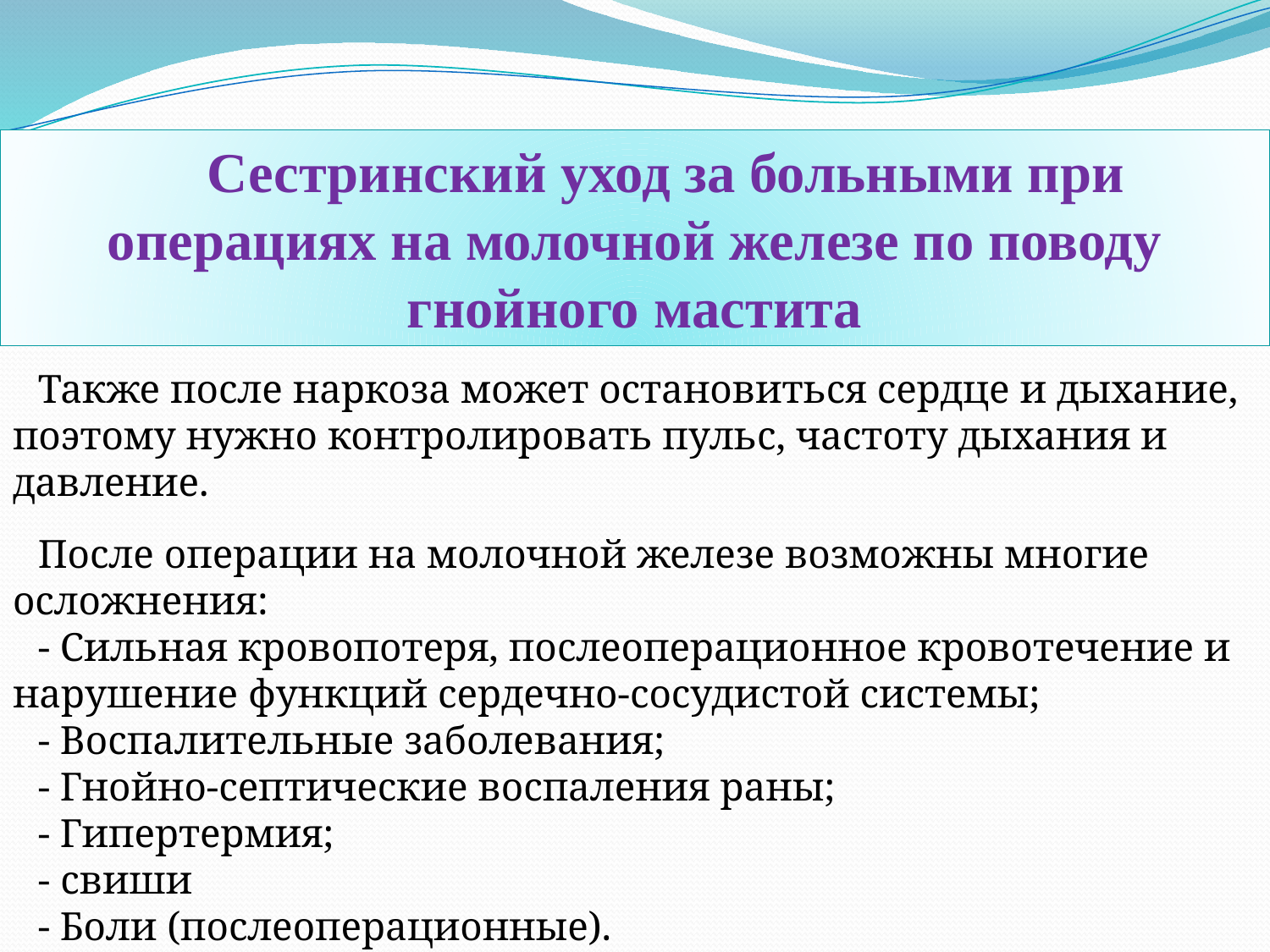

Сестринский уход за больными при операциях на молочной железе по поводу гнойного мастита
Также после наркоза может остановиться сердце и дыхание, поэтому нужно контролировать пульс, частоту дыхания и давление.

После операции на молочной железе возможны многие осложнения:
- Сильная кровопотеря, послеоперационное кровотечение и нарушение функций сердечно-сосудистой системы;
- Воспалительные заболевания;
- Гнойно-септические воспаления раны;
- Гипертермия;
- cвиши
- Боли (послеоперационные).